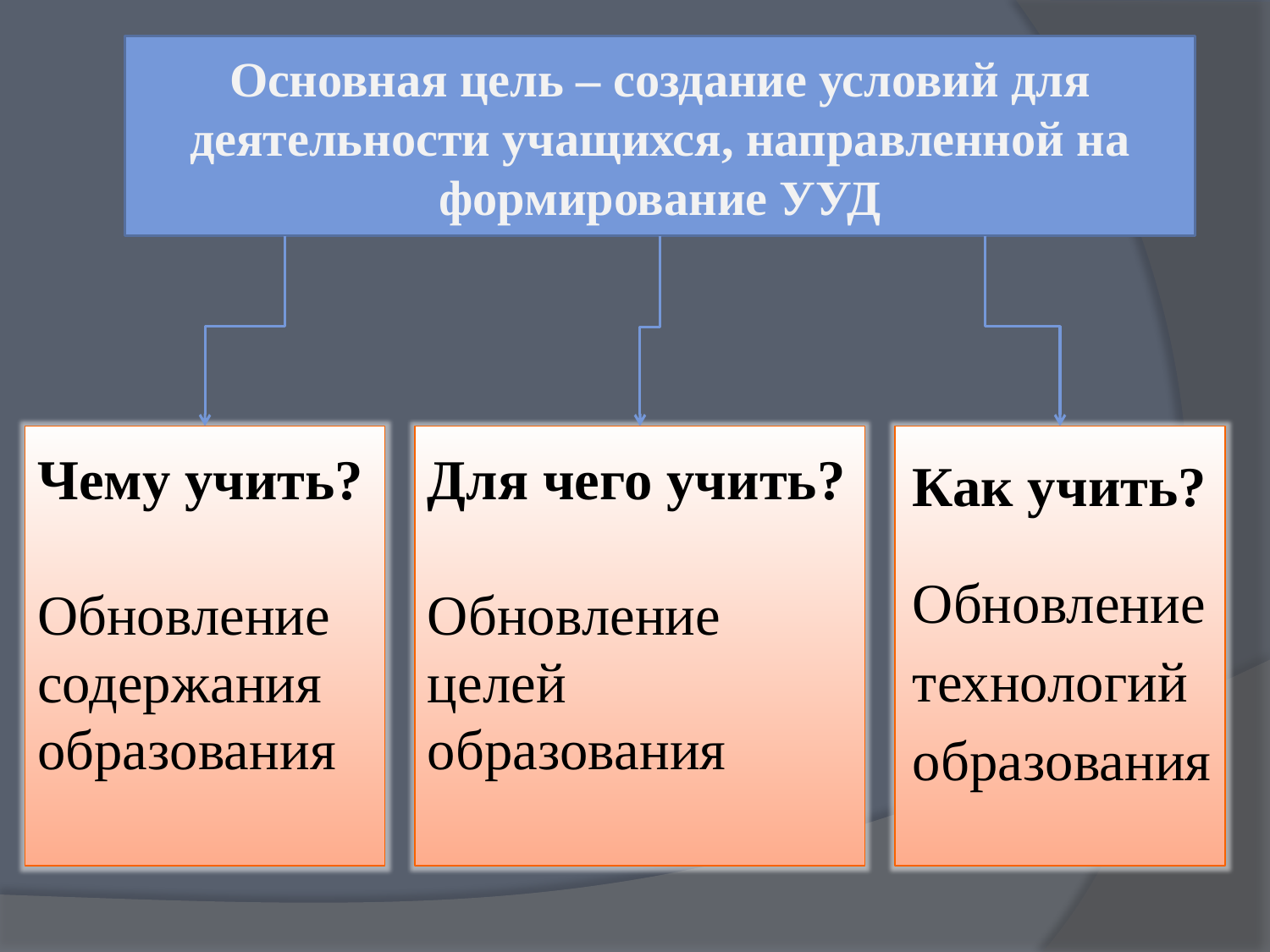

Основная цель – создание условий для деятельности учащихся, направленной на формирование УУД

Чему учить?

Обновление
содержания
образования

Для чего учить?

Обновление целей образования

Как учить?

Обновление
технологий
образования